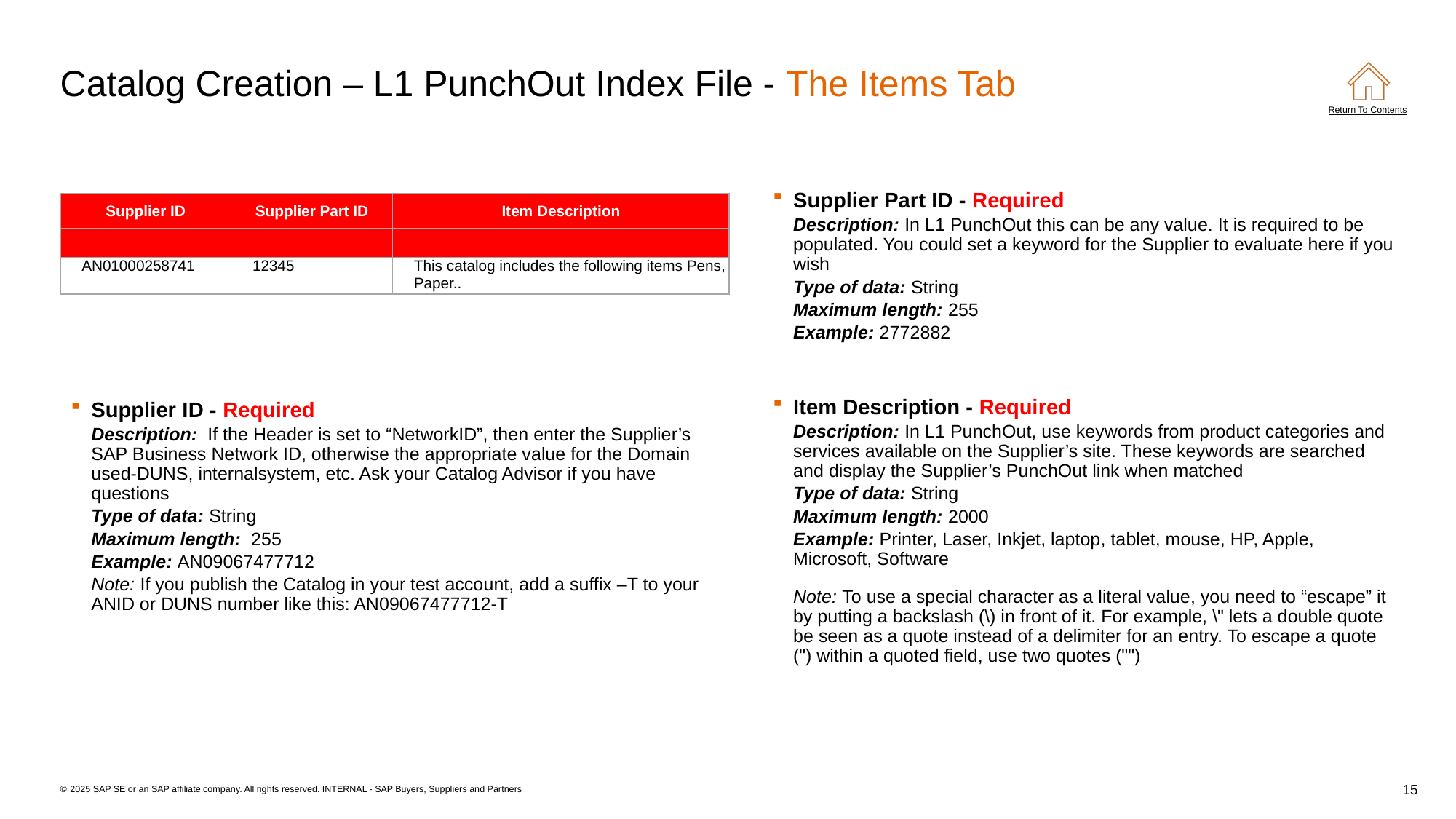

# Catalog Creation – L1 PunchOut Index File - The Items Tab

Supplier Part ID - Required
Description: In L1 PunchOut this can be any value. It is required to be populated. You could set a keyword for the Supplier to evaluate here if you wish
Type of data: String
Maximum length: 255
Example: 2772882

Item Description - Required
Description: In L1 PunchOut, use keywords from product categories and services available on the Supplier’s site. These keywords are searched and display the Supplier’s PunchOut link when matched
Type of data: String
Maximum length: 2000
Example: Printer, Laser, Inkjet, laptop, tablet, mouse, HP, Apple, Microsoft, Software
Note: To use a special character as a literal value, you need to “escape” it by putting a backslash (\) in front of it. For example, \" lets a double quote be seen as a quote instead of a delimiter for an entry. To escape a quote (") within a quoted field, use two quotes ("")
| Supplier ID | Supplier Part ID | Item Description |
| --- | --- | --- |
|  |  |  |
| AN01000258741 | 12345 | This catalog includes the following items Pens, Paper.. |
Supplier ID - Required
Description:  If the Header is set to “NetworkID”, then enter the Supplier’s SAP Business Network ID, otherwise the appropriate value for the Domain used-DUNS, internalsystem, etc. Ask your Catalog Advisor if you have questions
Type of data: String
Maximum length:  255
Example: AN09067477712
Note: If you publish the Catalog in your test account, add a suffix –T to your ANID or DUNS number like this: AN09067477712-T